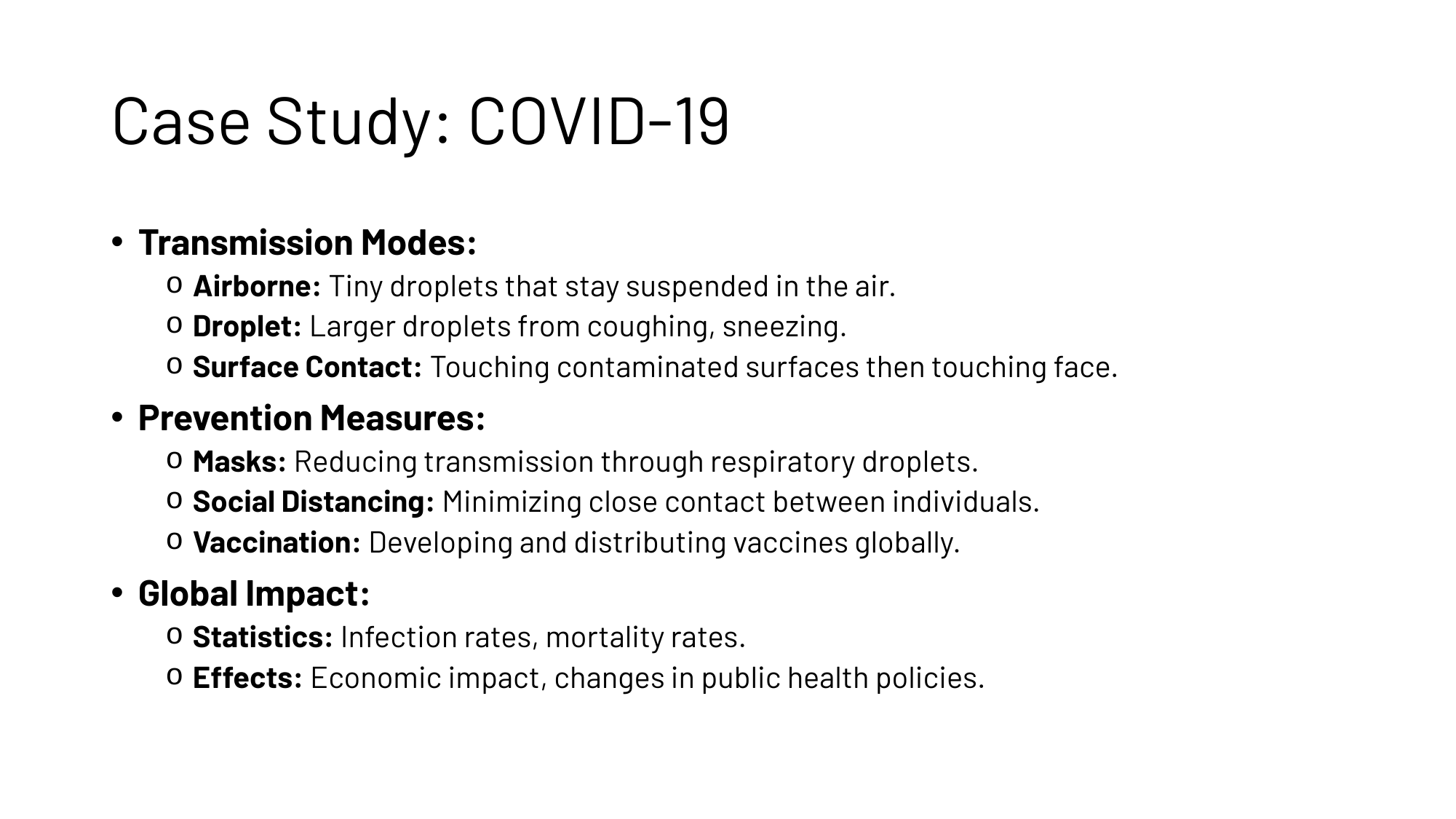

# Case Study: COVID-19
Transmission Modes:
Airborne: Tiny droplets that stay suspended in the air.
Droplet: Larger droplets from coughing, sneezing.
Surface Contact: Touching contaminated surfaces then touching face.
Prevention Measures:
Masks: Reducing transmission through respiratory droplets.
Social Distancing: Minimizing close contact between individuals.
Vaccination: Developing and distributing vaccines globally.
Global Impact:
Statistics: Infection rates, mortality rates.
Effects: Economic impact, changes in public health policies.